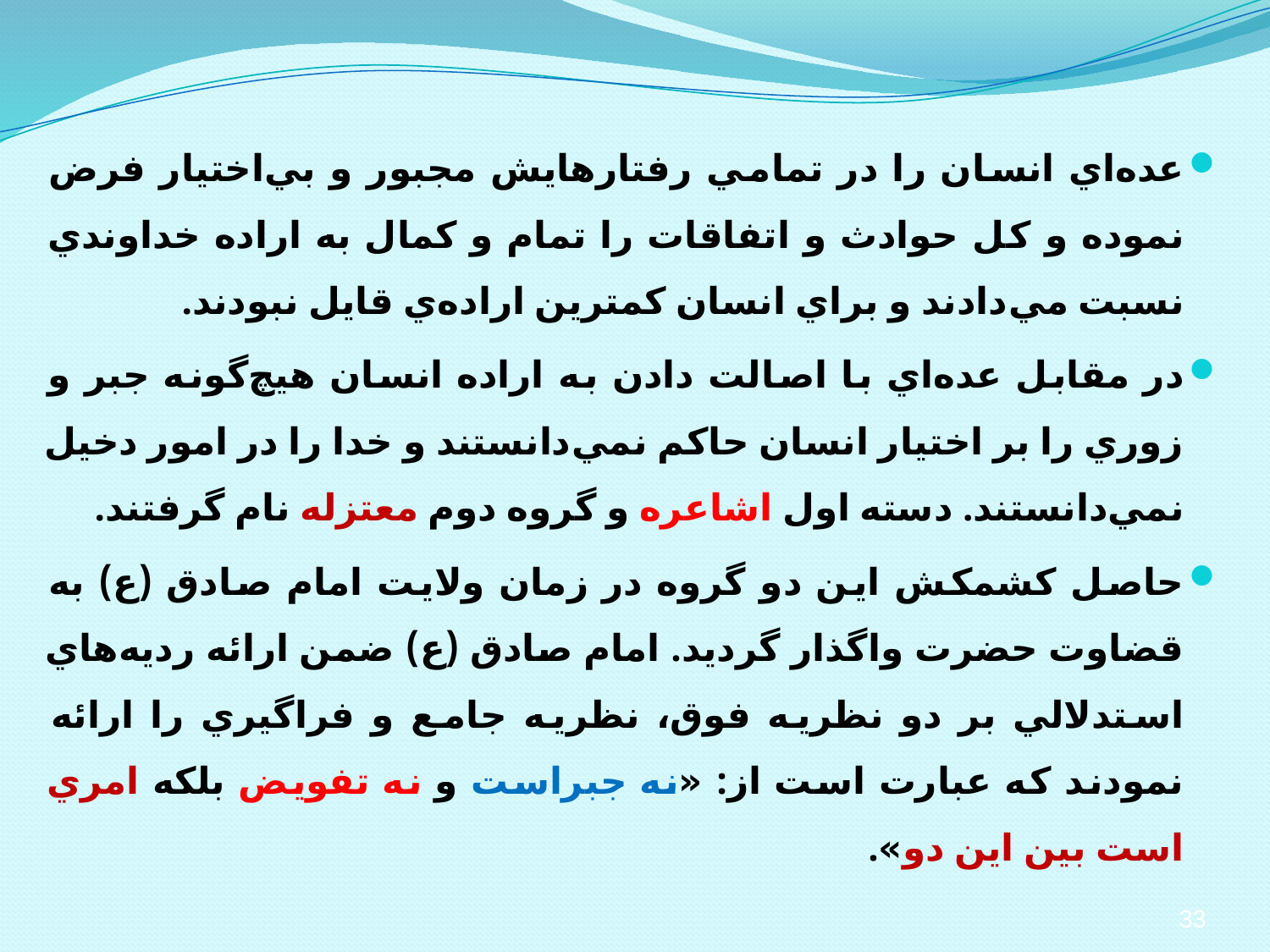

عده‌اي انسان را در تمامي رفتارهايش مجبور و بي‌اختيار فرض نموده و كل حوادث و اتفاقات را تمام و كمال به اراده خداوندي نسبت مي‌دادند و براي انسان كمترين اراده‌ي قايل نبودند.
در مقابل عده‌اي با اصالت دادن به اراده انسان هيچ‌گونه جبر و زوري را بر اختيار انسان حاكم نمي‌دانستند و خدا را در امور دخيل نمي‌دانستند. دسته اول اشاعره و گروه دوم معتزله نام گرفتند.
حاصل كشمكش اين دو گروه در زمان ولايت امام صادق (ع) به قضاوت حضرت واگذار گرديد. امام صادق (ع) ضمن ارائه رديه‌هاي استدلالي بر دو نظريه فوق، نظريه جامع و فراگيري را ارائه نمودند كه عبارت است از: «نه جبراست و نه تفويض بلكه امري است بين اين دو».

33